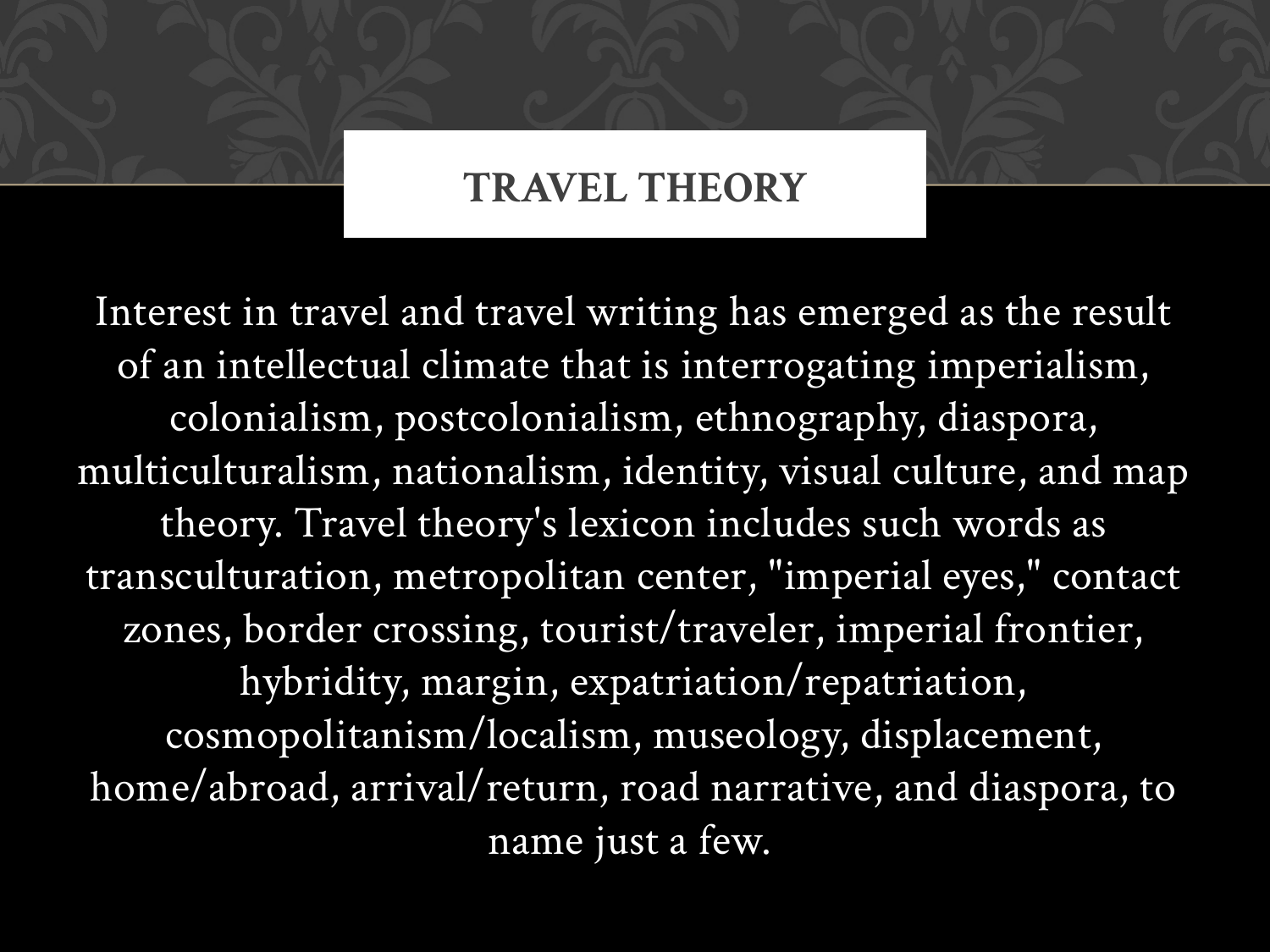

# Travel theory
Interest in travel and travel writing has emerged as the result of an intellectual climate that is interrogating imperialism, colonialism, postcolonialism, ethnography, diaspora, multiculturalism, nationalism, identity, visual culture, and map theory. Travel theory's lexicon includes such words as transculturation, metropolitan center, "imperial eyes," contact zones, border crossing, tourist/traveler, imperial frontier, hybridity, margin, expatriation/repatriation, cosmopolitanism/localism, museology, displacement, home/abroad, arrival/return, road narrative, and diaspora, to name just a few.